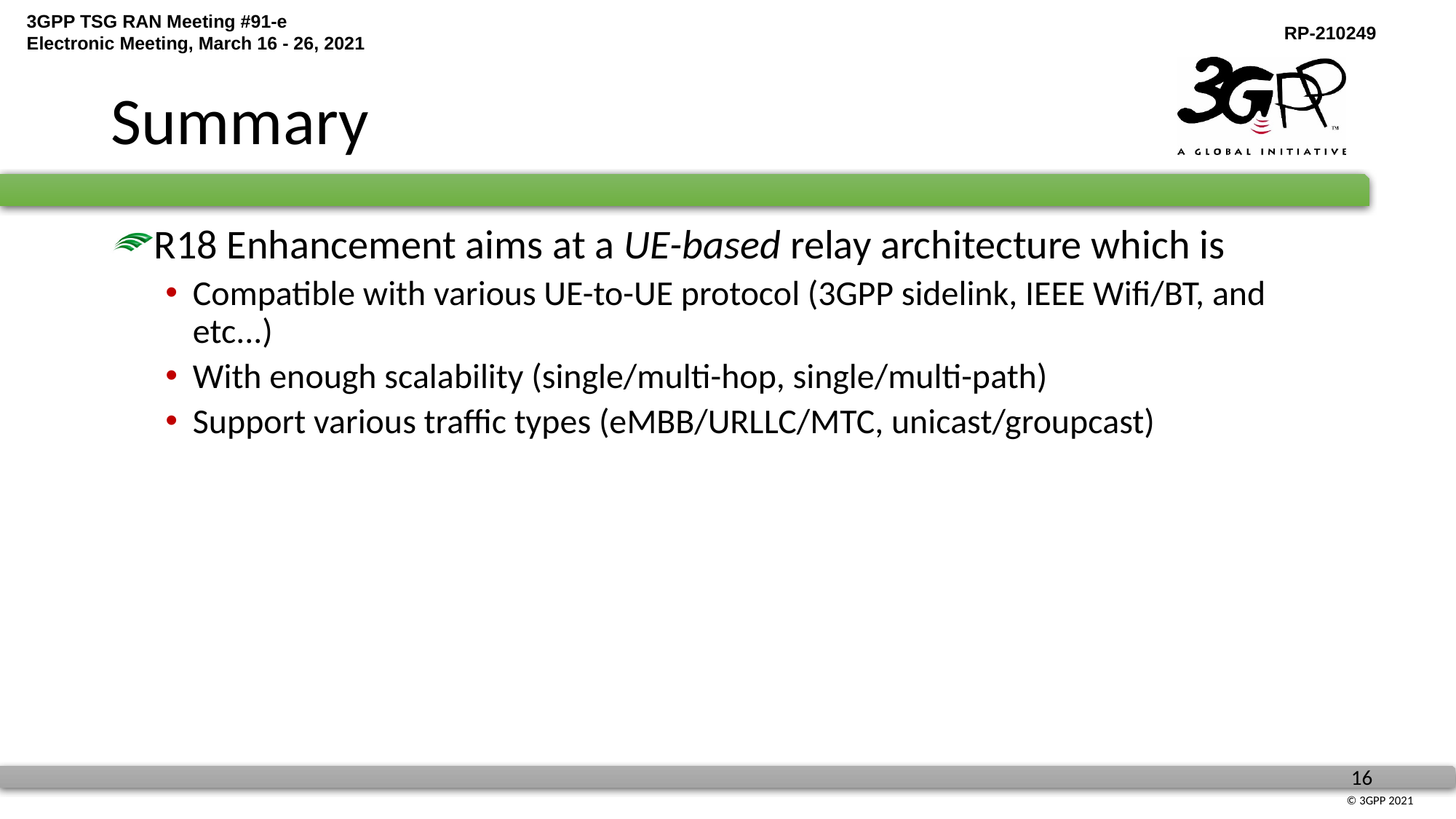

# Summary
R18 Enhancement aims at a UE-based relay architecture which is
Compatible with various UE-to-UE protocol (3GPP sidelink, IEEE Wifi/BT, and etc...)
With enough scalability (single/multi-hop, single/multi-path)
Support various traffic types (eMBB/URLLC/MTC, unicast/groupcast)